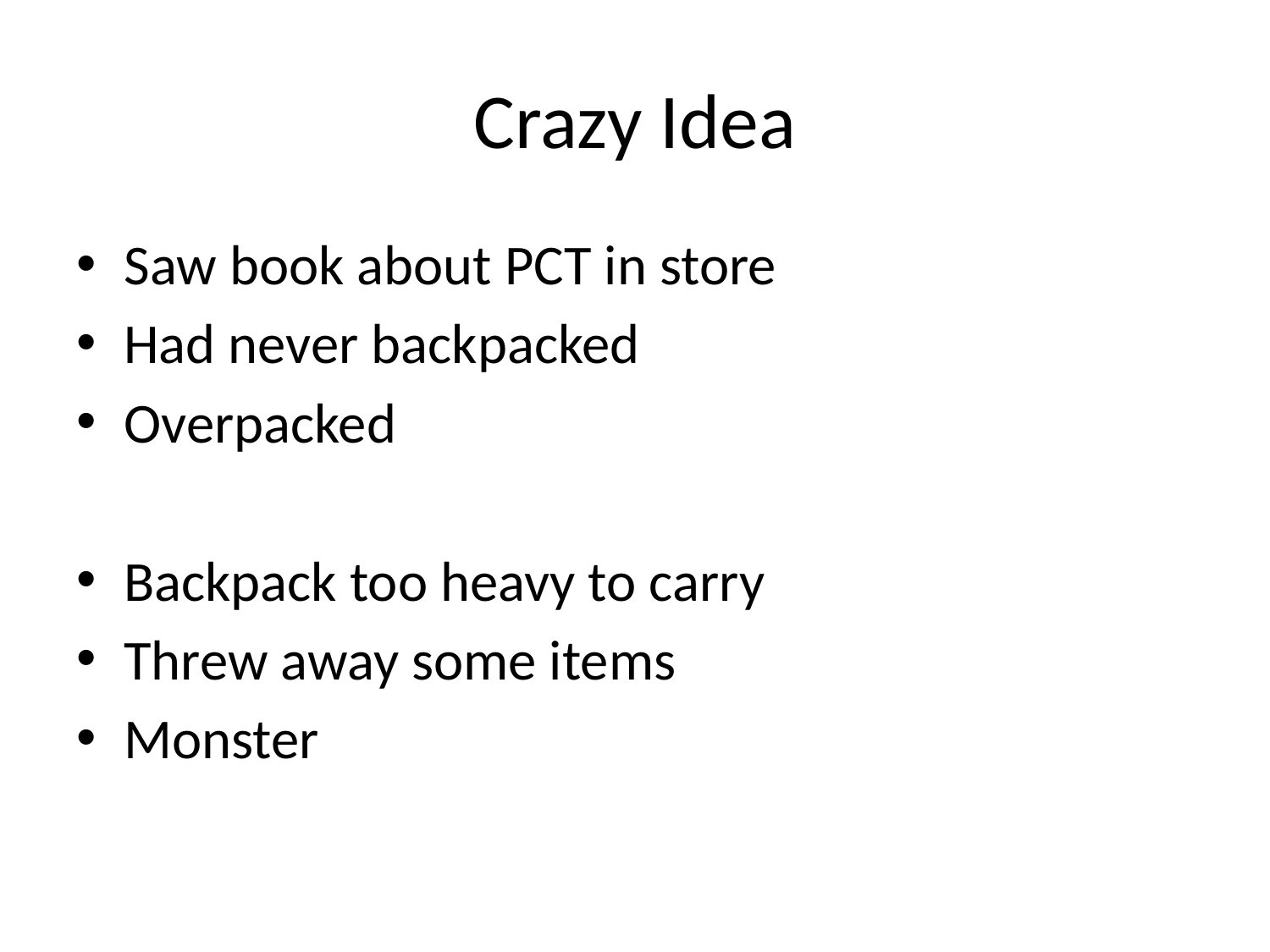

# Crazy Idea
Saw book about PCT in store
Had never backpacked
Overpacked

Backpack too heavy to carry
Threw away some items
Monster